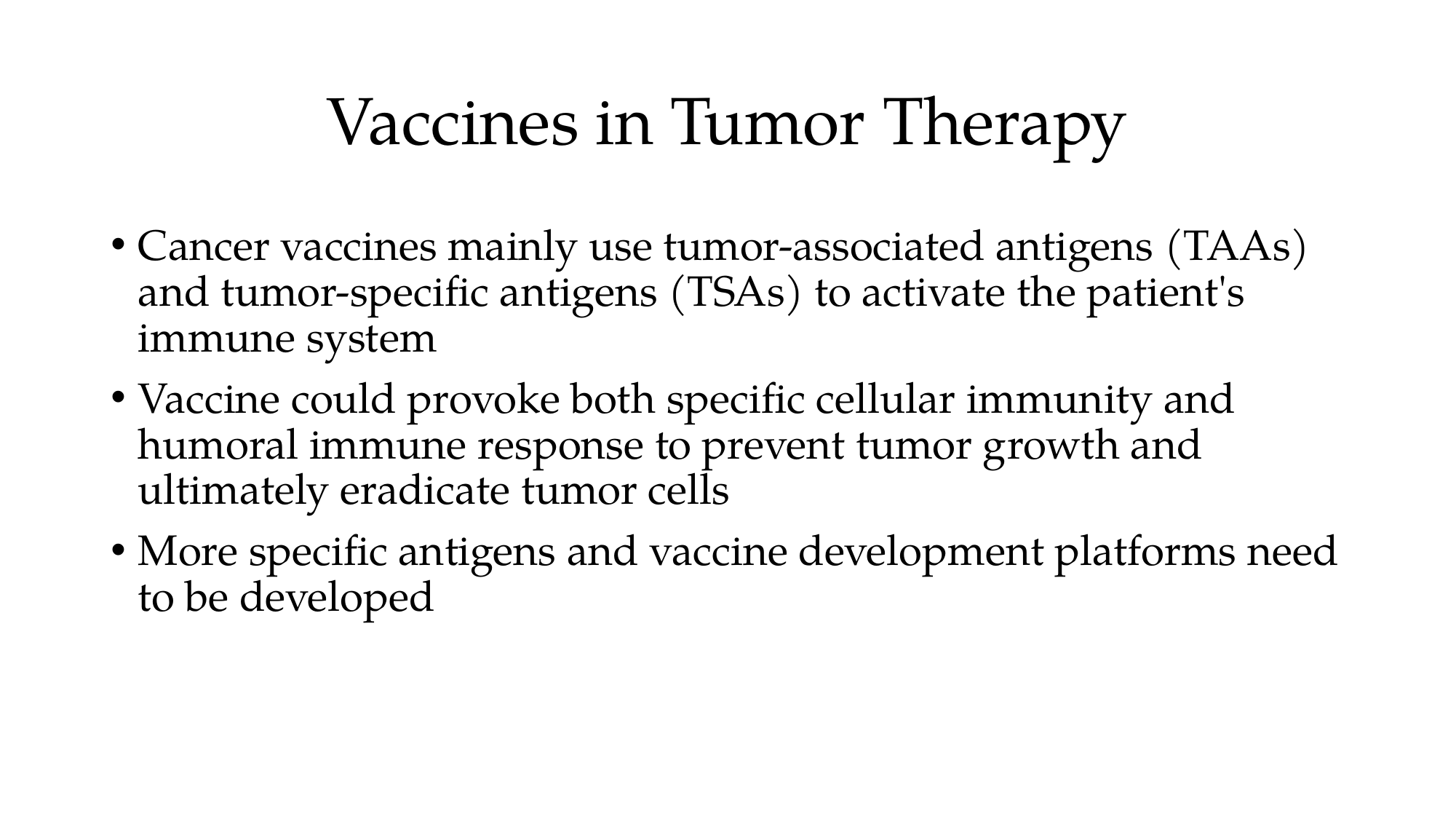

# Vaccines in Tumor Therapy
Cancer vaccines mainly use tumor-associated antigens (TAAs) and tumor-specific antigens (TSAs) to activate the patient's immune system
Vaccine could provoke both specific cellular immunity and humoral immune response to prevent tumor growth and ultimately eradicate tumor cells
More specific antigens and vaccine development platforms need to be developed